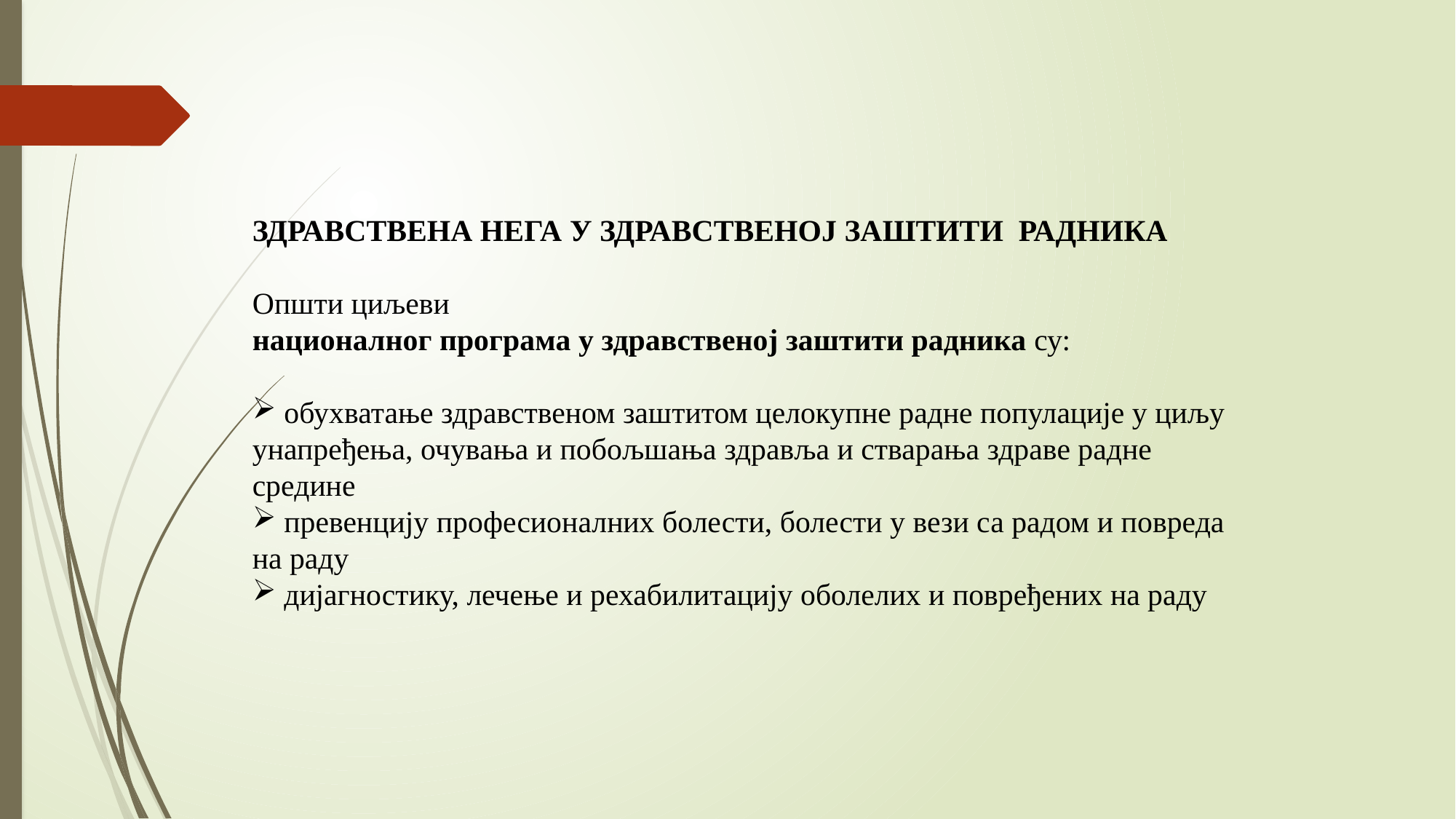

ЗДРАВСТВЕНА НЕГА У ЗДРАВСТВЕНОЈ ЗАШТИТИ  РАДНИКА

Општи циљеви
националног програма у здравственој заштити радника су:

 обухватање здравственом заштитом целокупне радне популације у циљу
унапређења, очувања и побољшања здравља и стварања здраве радне
средине
 превенцију професионалних болести, болести у вези са радом и повреда
на раду
 дијагностику, лечење и рехабилитацију оболелих и повређених на раду